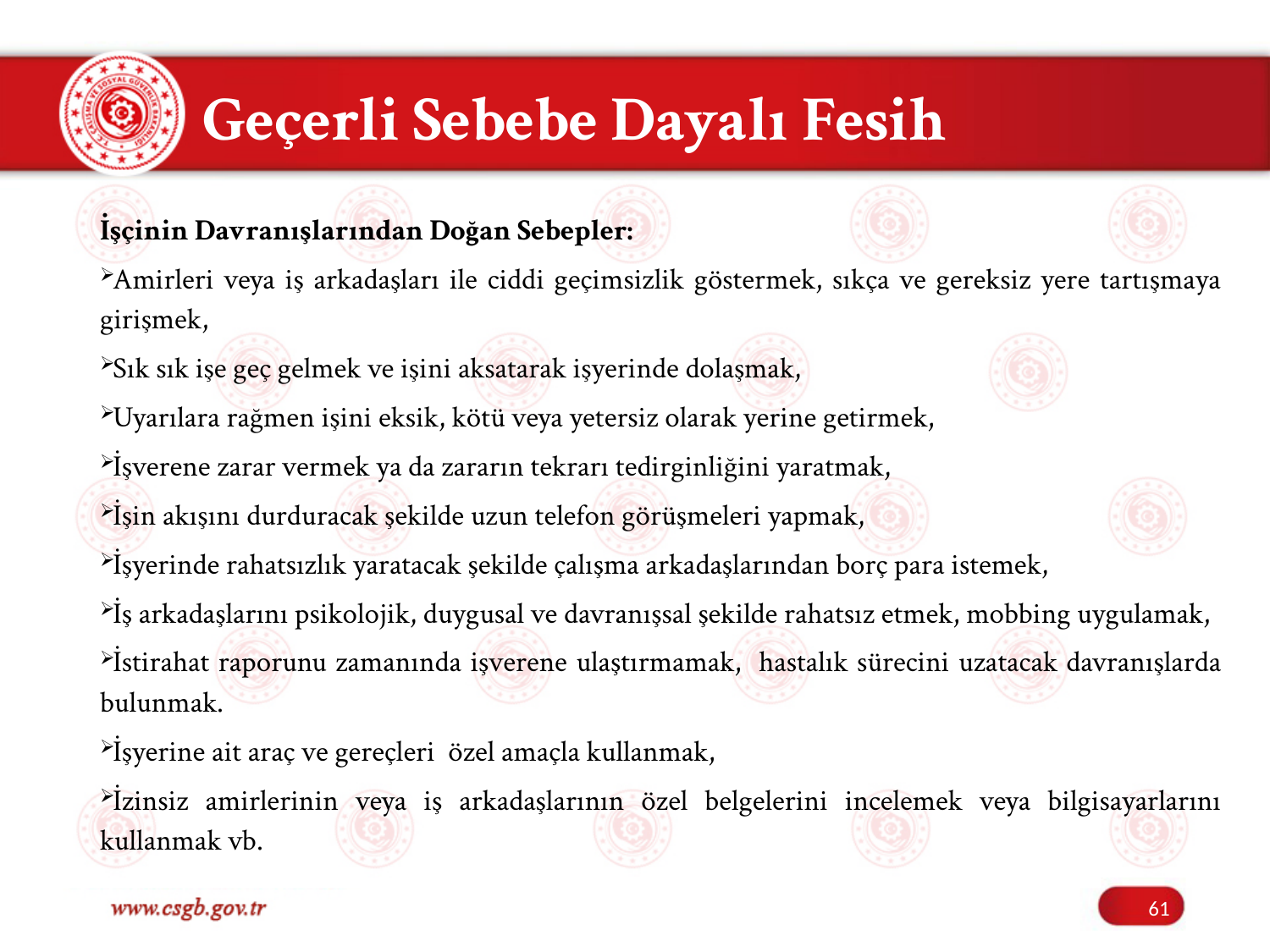

# Geçerli Sebebe Dayalı Fesih
İşçinin Davranışlarından Doğan Sebepler:
Amirleri veya iş arkadaşları ile ciddi geçimsizlik göstermek, sıkça ve gereksiz yere tartışmaya girişmek,
Sık sık işe geç gelmek ve işini aksatarak işyerinde dolaşmak,
Uyarılara rağmen işini eksik, kötü veya yetersiz olarak yerine getirmek,
İşverene zarar vermek ya da zararın tekrarı tedirginliğini yaratmak,
İşin akışını durduracak şekilde uzun telefon görüşmeleri yapmak,
İşyerinde rahatsızlık yaratacak şekilde çalışma arkadaşlarından borç para istemek,
İş arkadaşlarını psikolojik, duygusal ve davranışsal şekilde rahatsız etmek, mobbing uygulamak,
İstirahat raporunu zamanında işverene ulaştırmamak,  hastalık sürecini uzatacak davranışlarda bulunmak.
İşyerine ait araç ve gereçleri  özel amaçla kullanmak,
İzinsiz amirlerinin veya iş arkadaşlarının özel belgelerini incelemek veya bilgisayarlarını kullanmak vb.
61